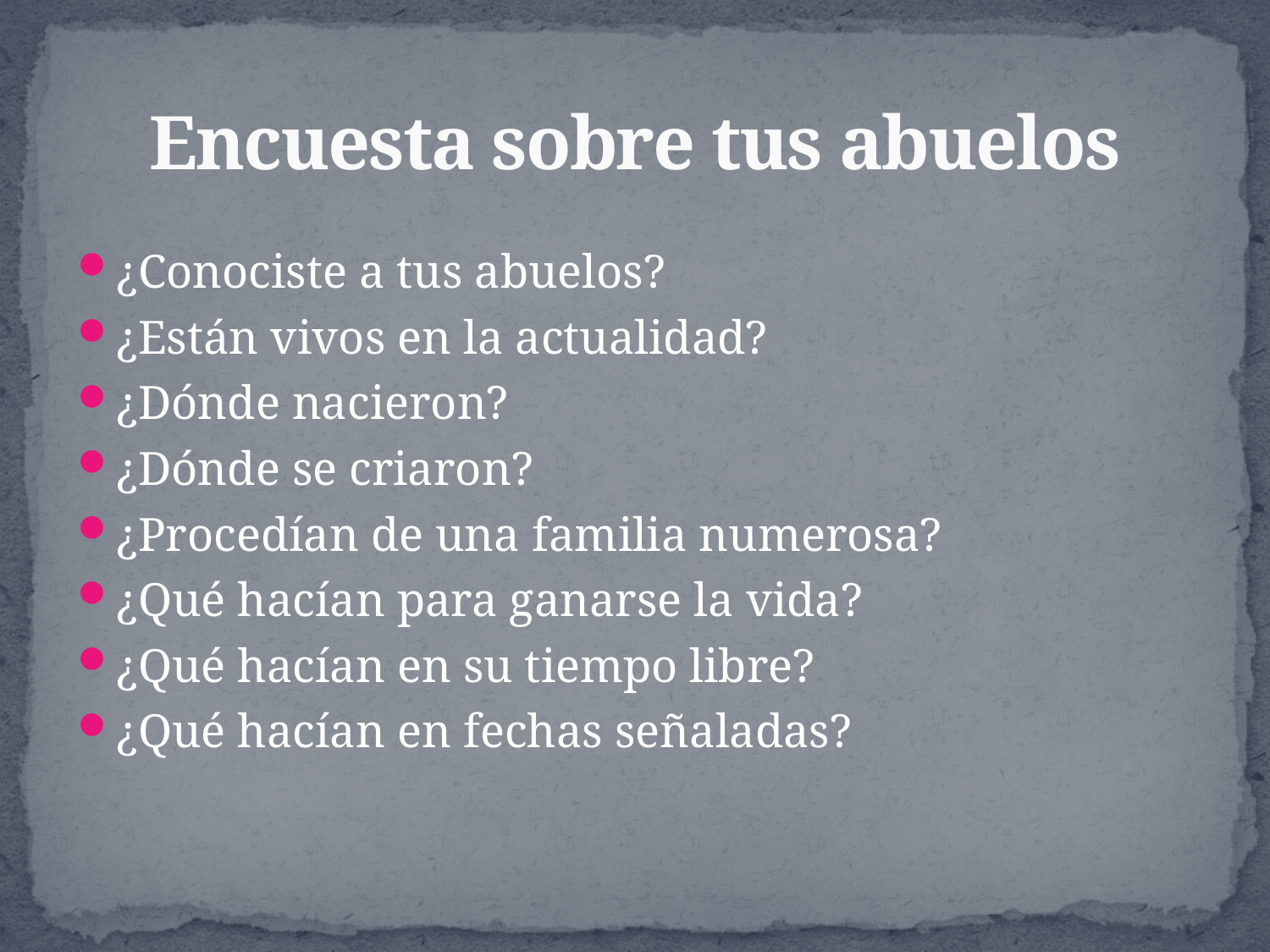

# Encuesta sobre tus abuelos
¿Conociste a tus abuelos?
¿Están vivos en la actualidad?
¿Dónde nacieron?
¿Dónde se criaron?
¿Procedían de una familia numerosa?
¿Qué hacían para ganarse la vida?
¿Qué hacían en su tiempo libre?
¿Qué hacían en fechas señaladas?